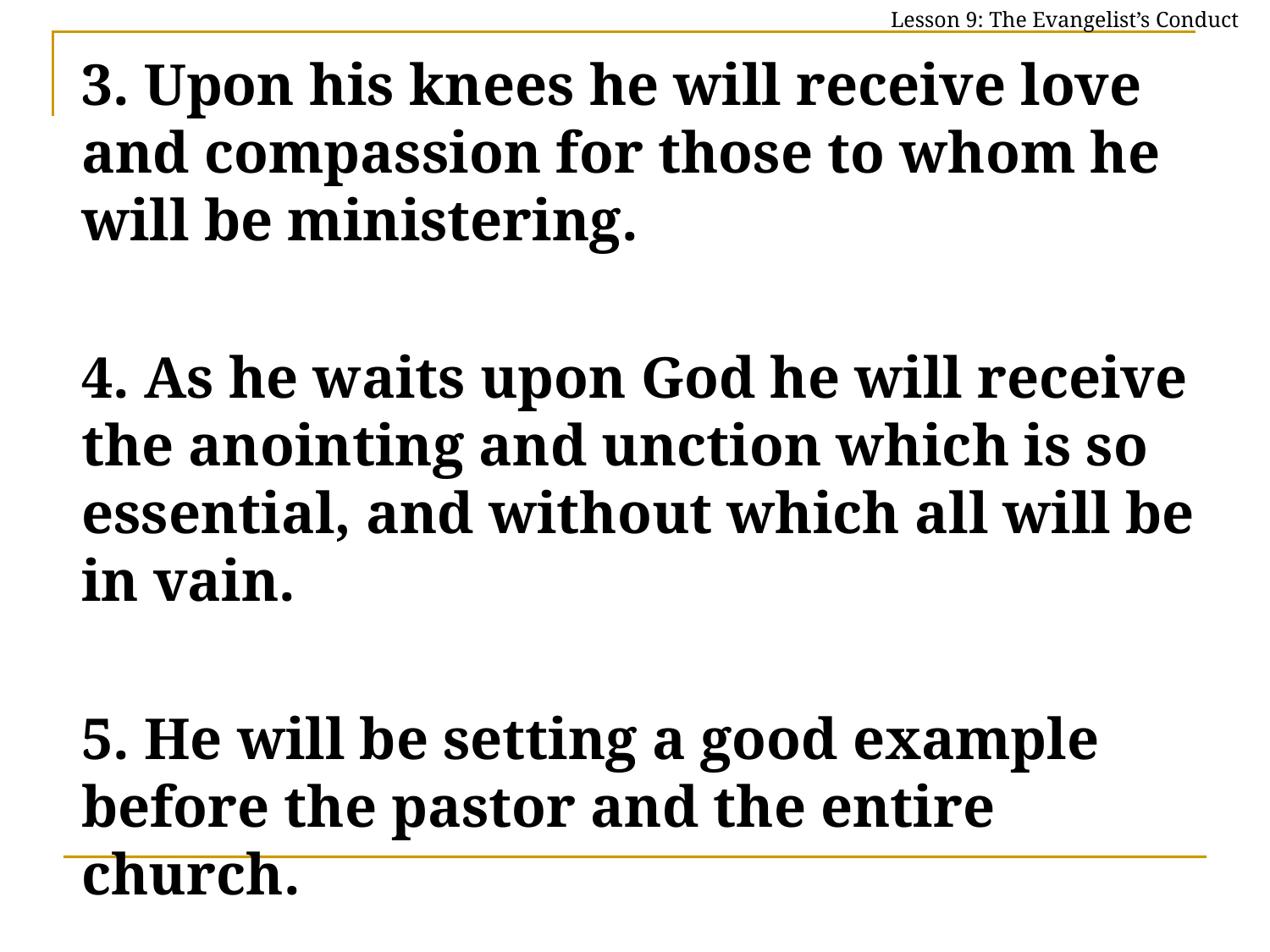

Lesson 9: The Evangelist’s Conduct
	3. Upon his knees he will receive love and compassion for those to whom he will be ministering.

	4. As he waits upon God he will receive the anointing and unction which is so essential, and without which all will be in vain.

	5. He will be setting a good example before the pastor and the entire church.